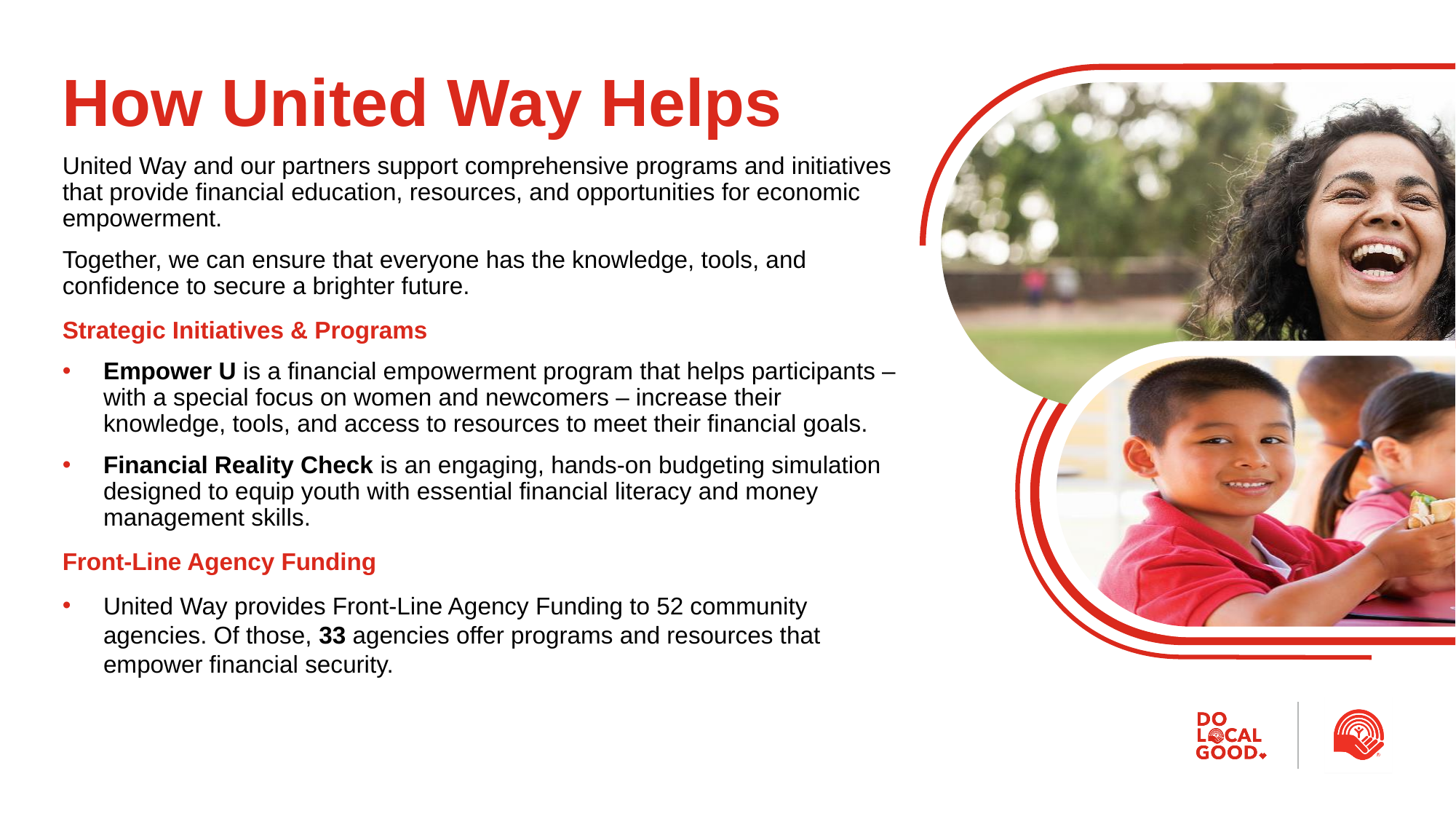

# How United Way Helps
United Way and our partners support comprehensive programs and initiatives that provide financial education, resources, and opportunities for economic empowerment.
Together, we can ensure that everyone has the knowledge, tools, and confidence to secure a brighter future.
Strategic Initiatives & Programs
Empower U is a financial empowerment program that helps participants – with a special focus on women and newcomers – increase their knowledge, tools, and access to resources to meet their financial goals.
Financial Reality Check is an engaging, hands-on budgeting simulation designed to equip youth with essential financial literacy and money management skills.
Front-Line Agency Funding
United Way provides Front-Line Agency Funding to 52 community agencies. Of those, 33 agencies offer programs and resources that empower financial security.